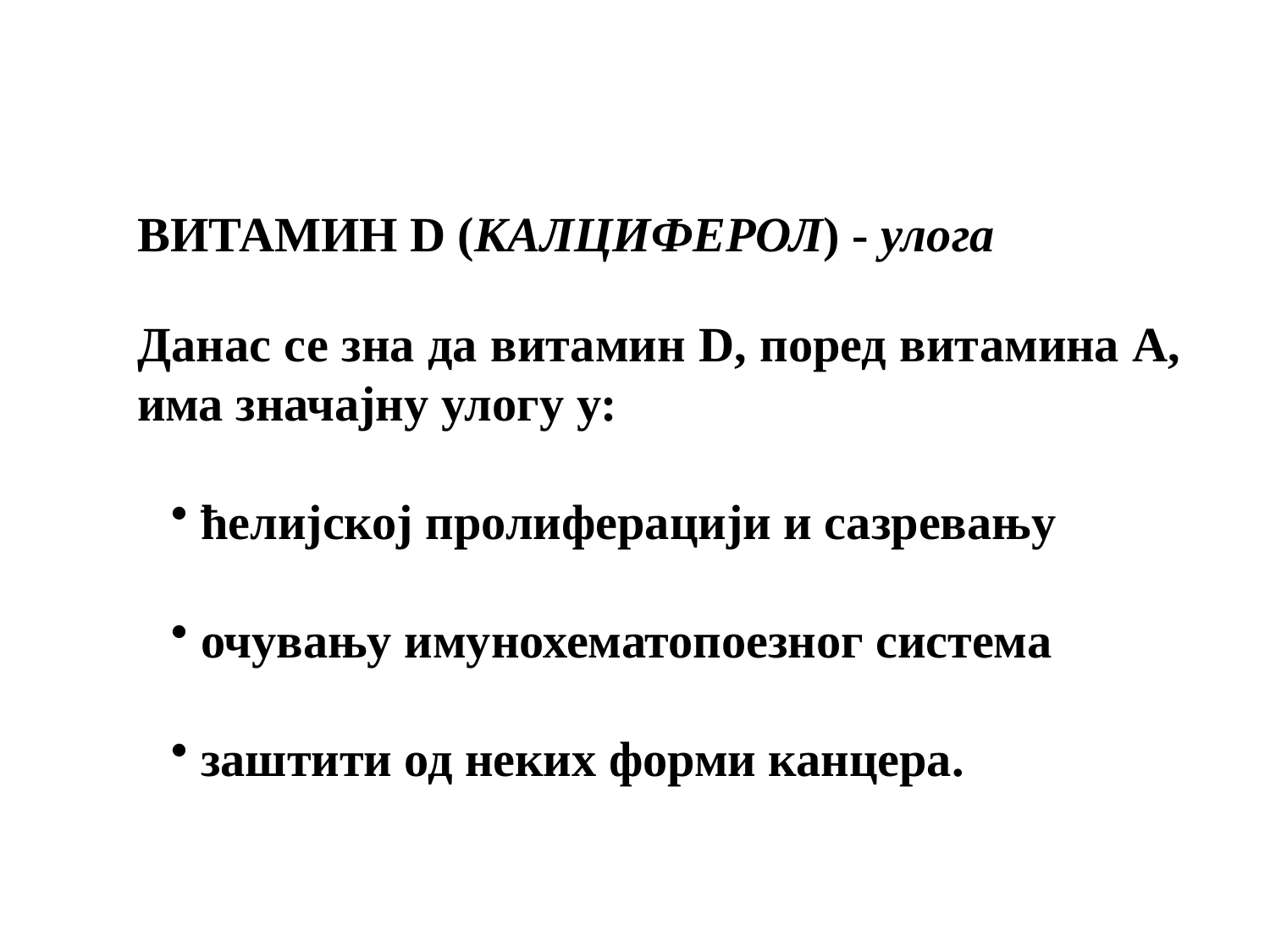

ВИТАМИН D (КАЛЦИФЕРОЛ) - улога

Данас се зна да витамин D, поред витамина А, има значајну улогу у:

ћелијској пролиферацији и сазревању

очувању имунохематопоезног система

заштити од неких форми канцера.